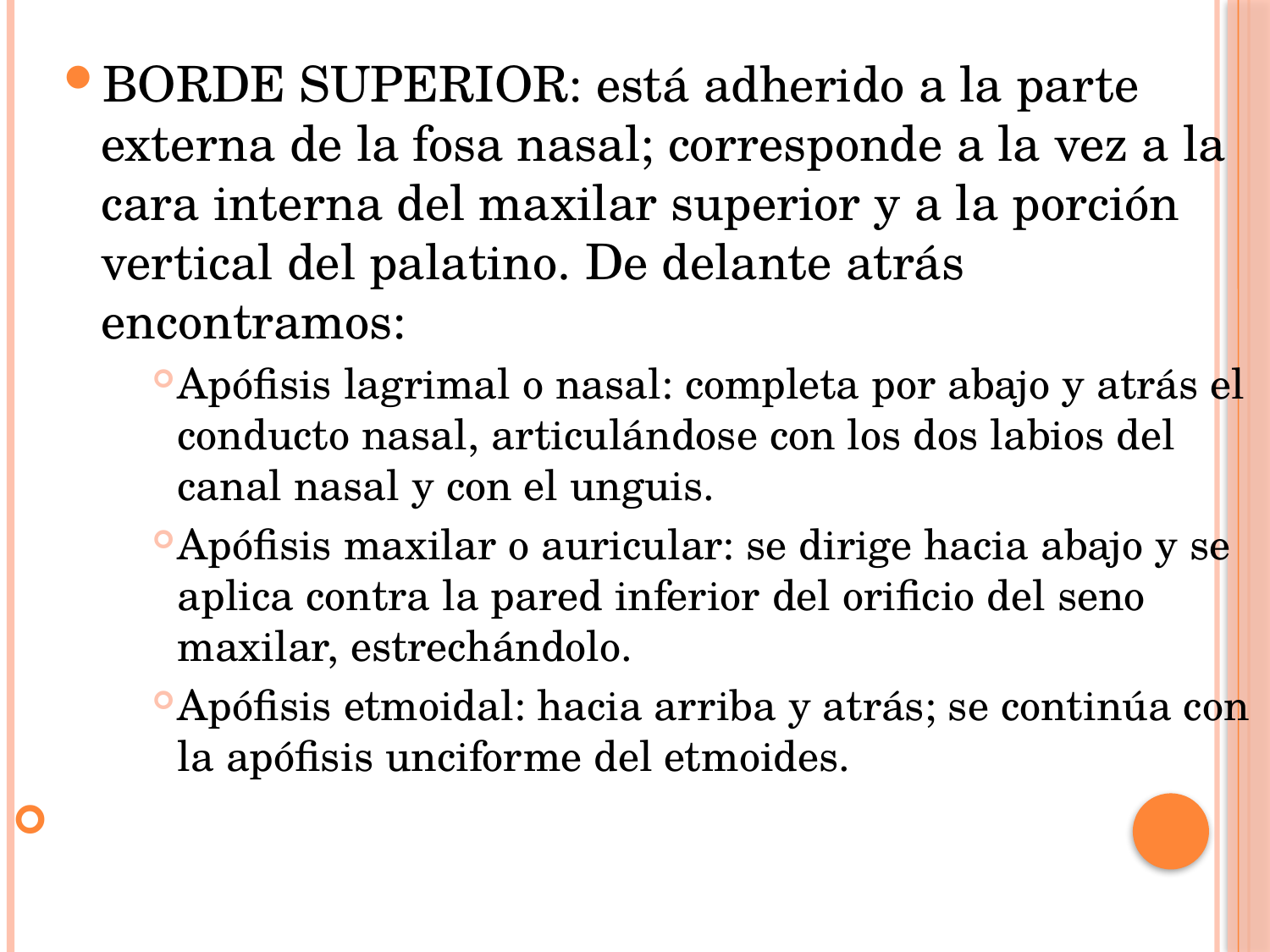

BORDE SUPERIOR: está adherido a la parte externa de la fosa nasal; corresponde a la vez a la cara interna del maxilar superior y a la porción vertical del palatino. De delante atrás encontramos:
Apófisis lagrimal o nasal: completa por abajo y atrás el conducto nasal, articulándose con los dos labios del canal nasal y con el unguis.
Apófisis maxilar o auricular: se dirige hacia abajo y se aplica contra la pared inferior del orificio del seno maxilar, estrechándolo.
Apófisis etmoidal: hacia arriba y atrás; se continúa con la apófisis unciforme del etmoides.